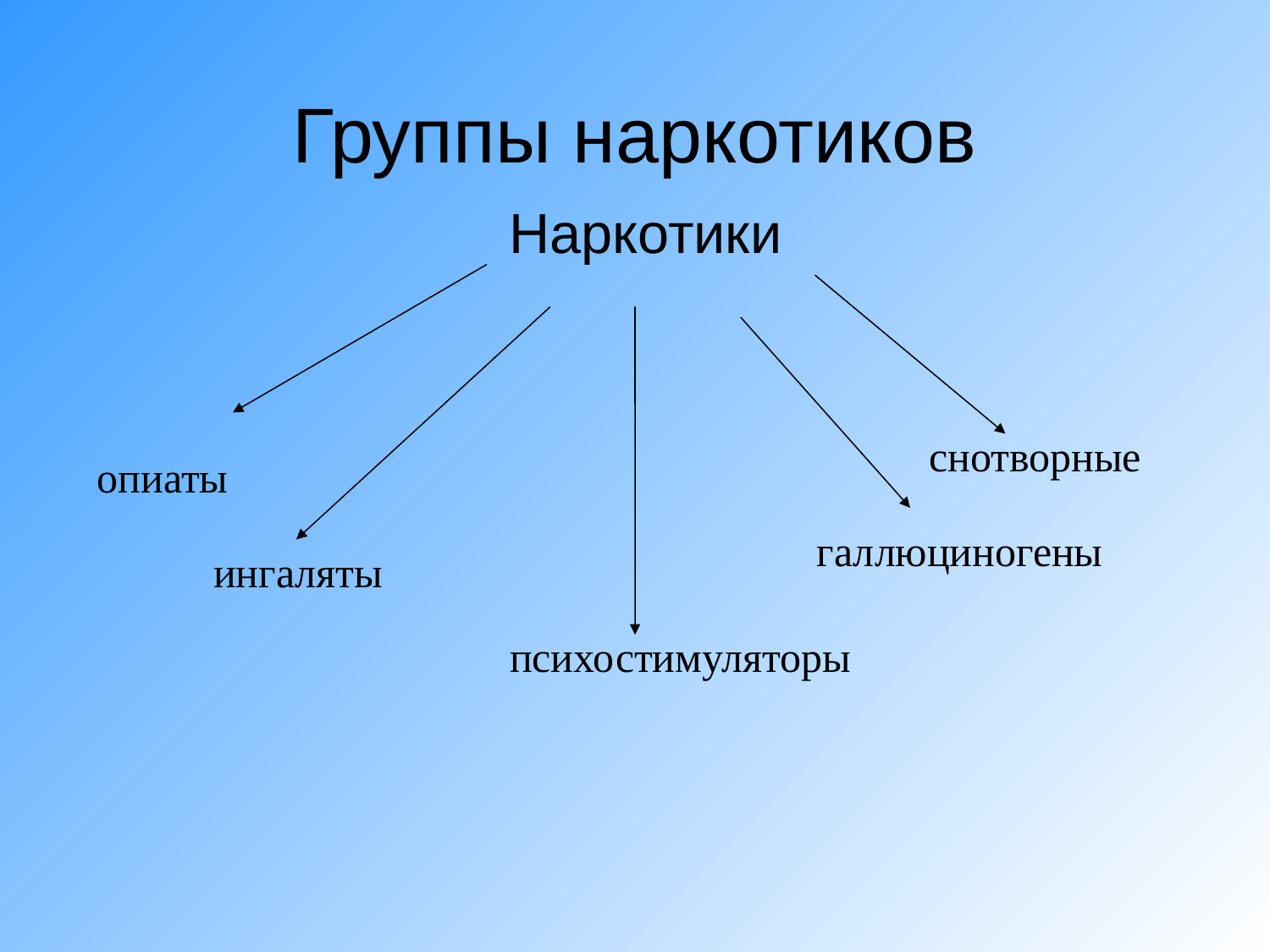

# Группы наркотиков
Наркотики

снотворные
опиаты
галлюциногены
ингаляты
психостимуляторы